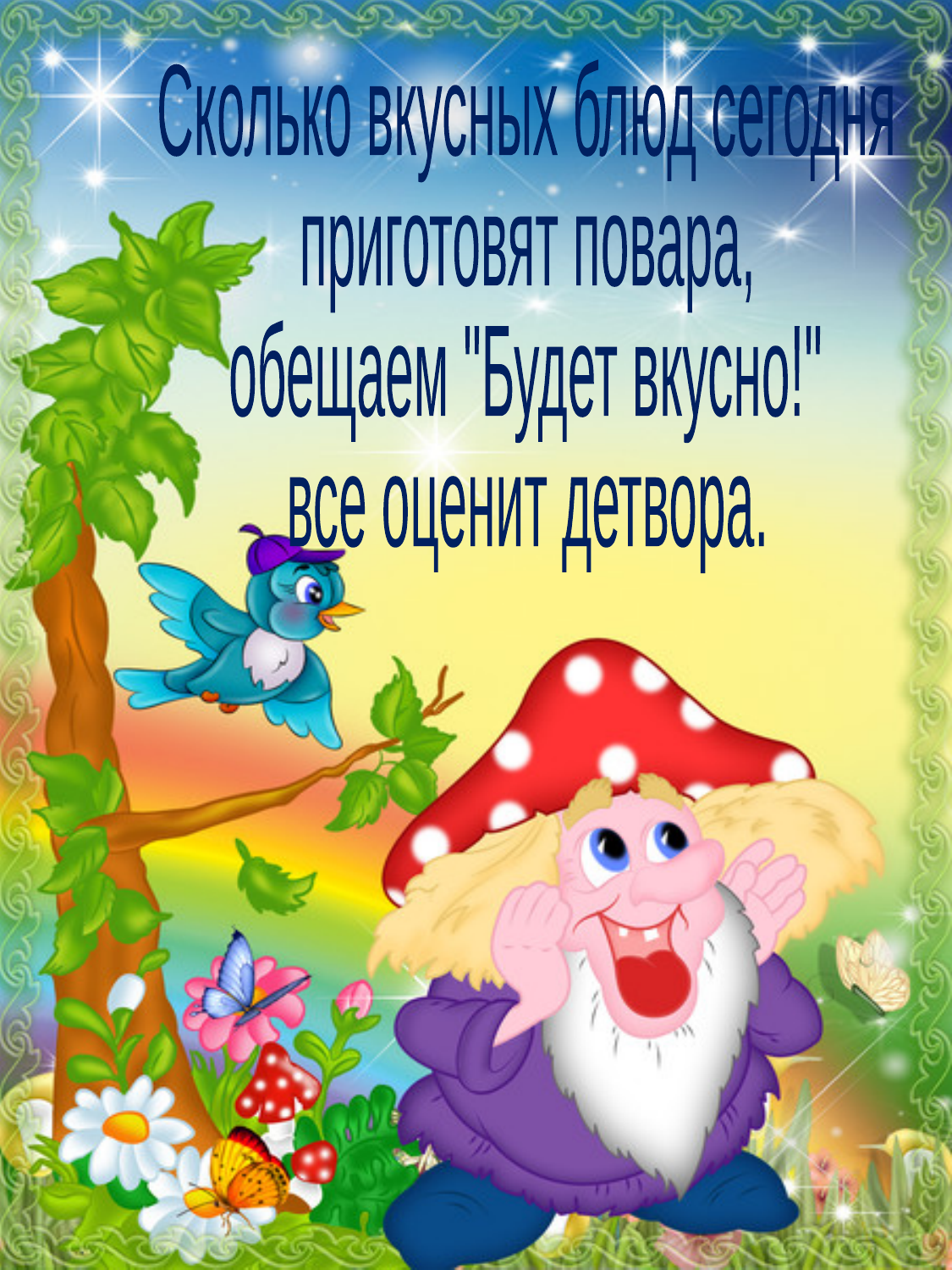

Сколько вкусных блюд сегодня
приготовят повара,
обещаем "Будет вкусно!"
все оценит детвора.